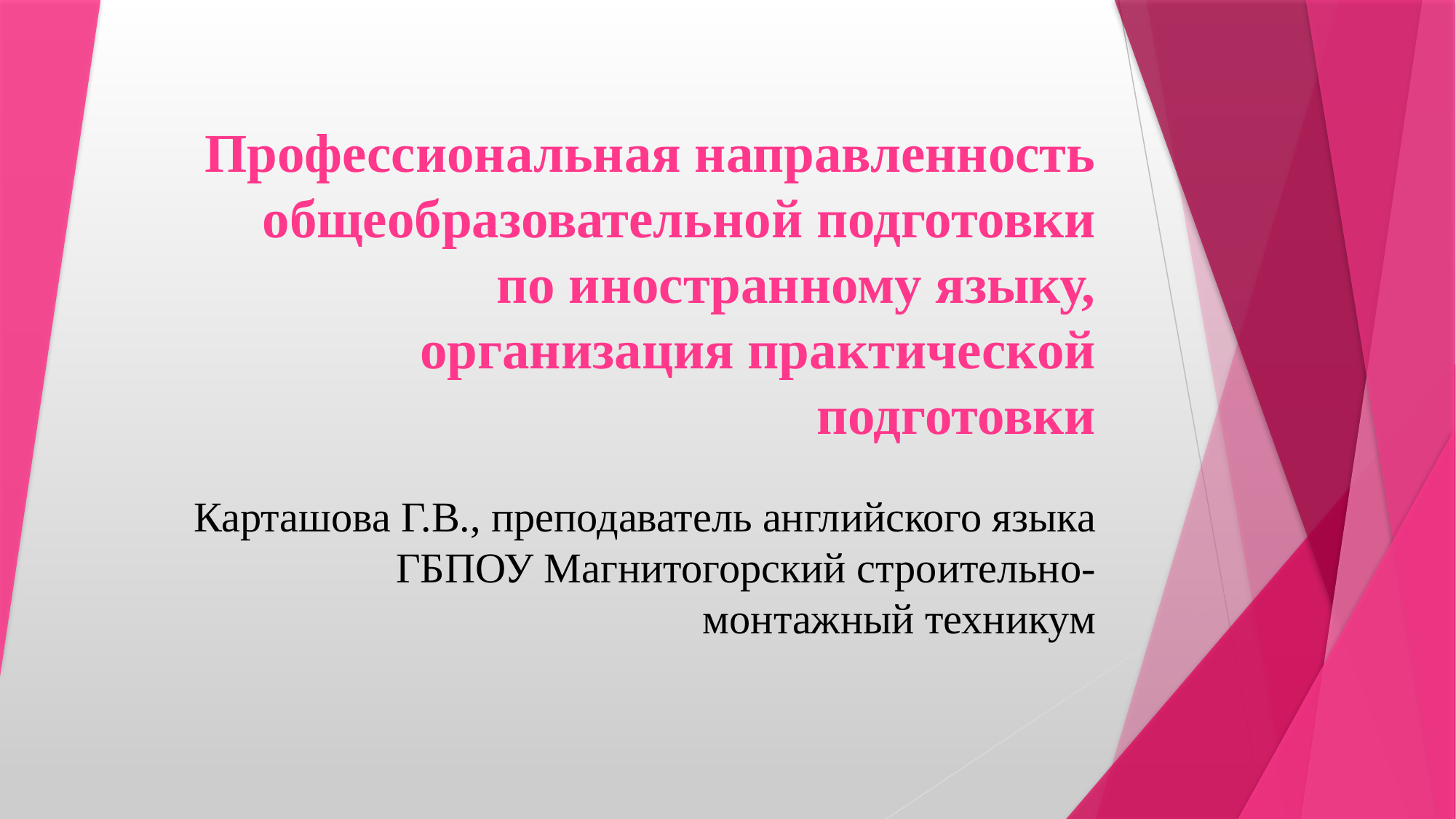

# Профессиональная направленность общеобразовательной подготовки по иностранному языку, организация практической подготовки
Карташова Г.В., преподаватель английского языка
ГБПОУ Магнитогорский строительно-монтажный техникум